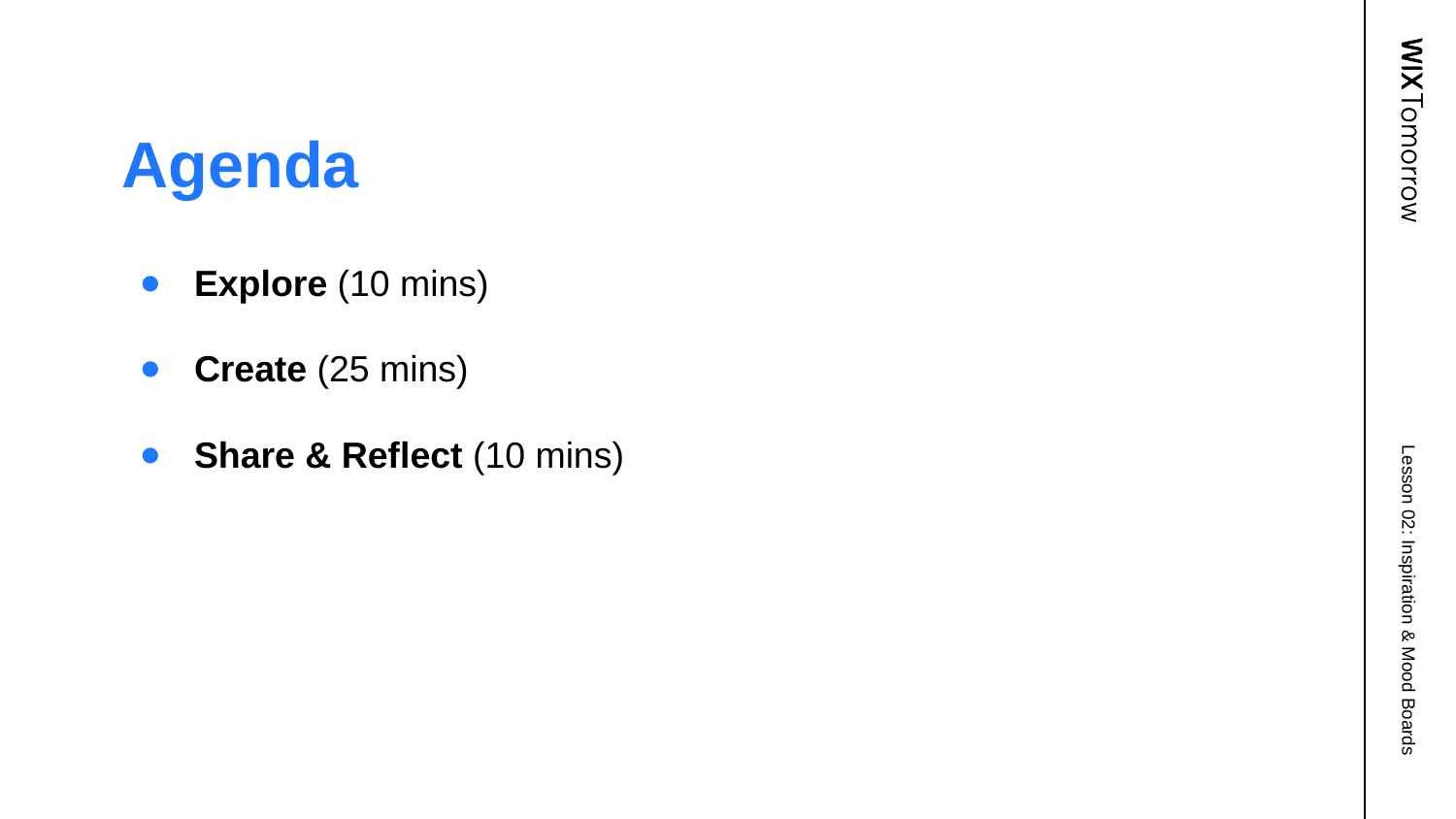

# Agenda
Explore (10 mins)
Create (25 mins)
Share & Reflect (10 mins)